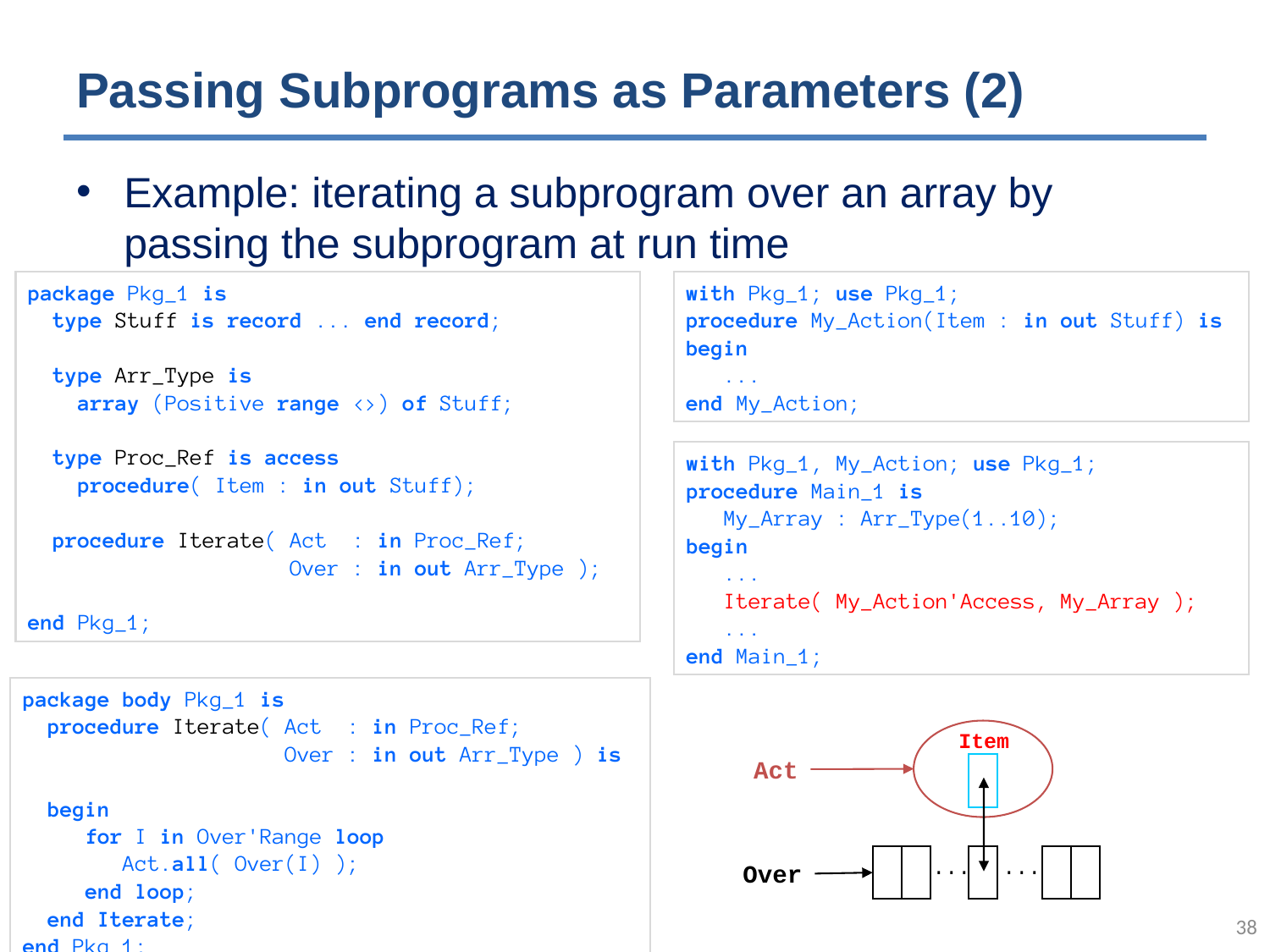

# Passing Subprograms as Parameters (2)
Example: iterating a subprogram over an array by passing the subprogram at run time

package Pkg_1 is
  type Stuff is record ... end record;
  type Arr_Type is
    array (Positive range <>) of Stuff;
  type Proc_Ref is access
    procedure( Item : in out Stuff);
  procedure Iterate( Act  : in Proc_Ref;
                     Over : in out Arr_Type );
end Pkg_1;
with Pkg_1; use Pkg_1;
procedure My_Action(Item : in out Stuff) is
begin
   ...
end My_Action;
with Pkg_1, My_Action; use Pkg_1;
procedure Main_1 is
   My_Array : Arr_Type(1..10);
begin
   ...
   Iterate( My_Action'Access, My_Array );
   ...
end Main_1;
package body Pkg_1 is
  procedure Iterate( Act  : in Proc_Ref;
                     Over : in out Arr_Type ) is
  begin
     for I in Over'Range loop
        Act.all( Over(I) );
     end loop;
  end Iterate;
end Pkg_1;

Item

Act

...
...
Over
38